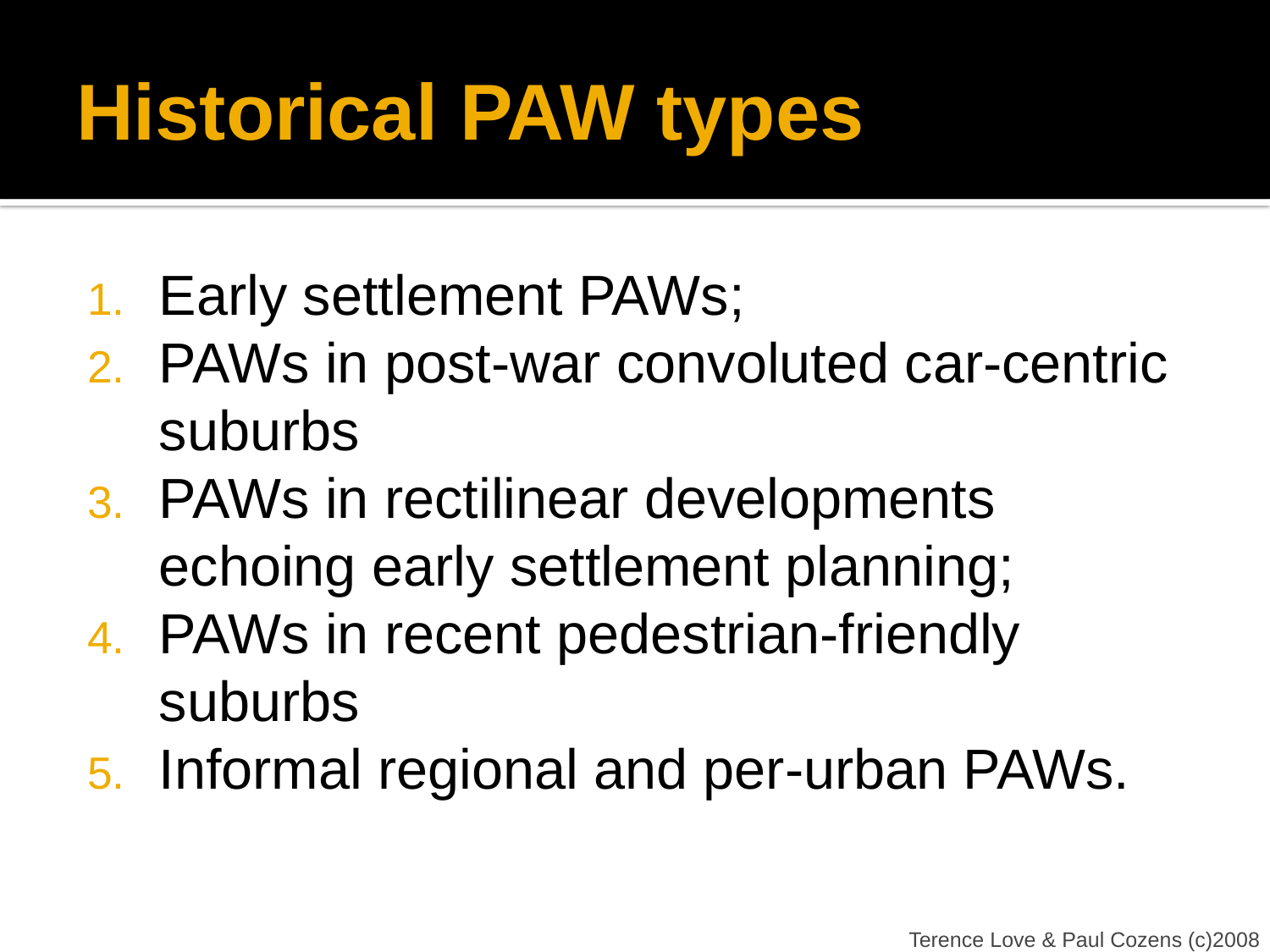

# Historical PAW types
Early settlement PAWs;
PAWs in post-war convoluted car-centric suburbs
PAWs in rectilinear developments echoing early settlement planning;
PAWs in recent pedestrian-friendly suburbs
Informal regional and per-urban PAWs.
Terence Love & Paul Cozens (c)2008